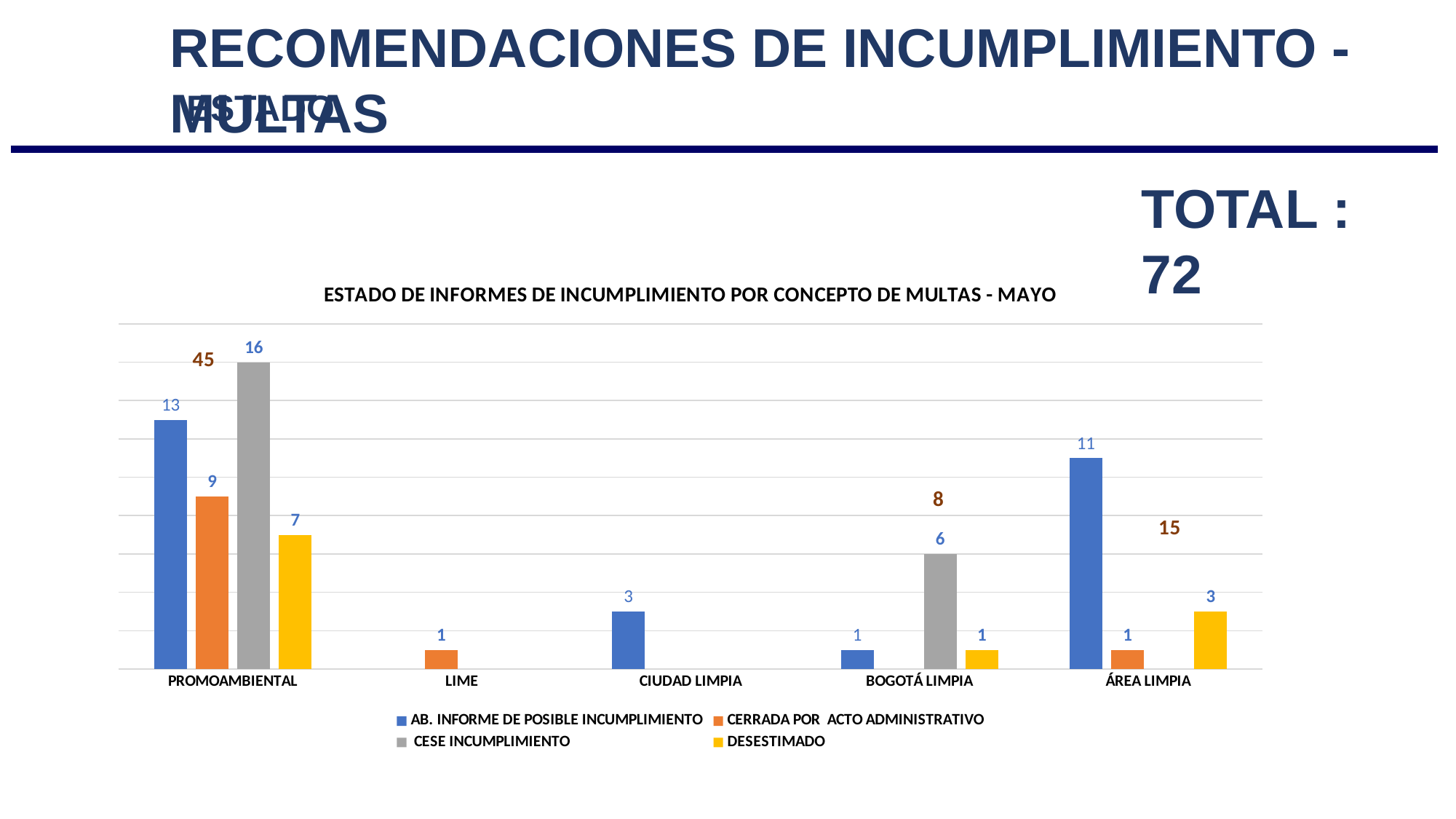

Recomendaciones de Incumplimiento - MULTAS

ESTADO
Total : 72

### Chart: ESTADO DE INFORMES DE INCUMPLIMIENTO POR CONCEPTO DE MULTAS - MAYO

| Category | AB. INFORME DE POSIBLE INCUMPLIMIENTO | CERRADA POR  ACTO ADMINISTRATIVO |  CESE INCUMPLIMIENTO | DESESTIMADO |
|---|---|---|---|---|
| PROMOAMBIENTAL | 13.0 | 9.0 | 16.0 | 7.0 |
| LIME | None | 1.0 | None | None |
| CIUDAD LIMPIA | 3.0 | None | None | None |
| BOGOTÁ LIMPIA | 1.0 | None | 6.0 | 1.0 |
| ÁREA LIMPIA | 11.0 | 1.0 | None | 3.0 |